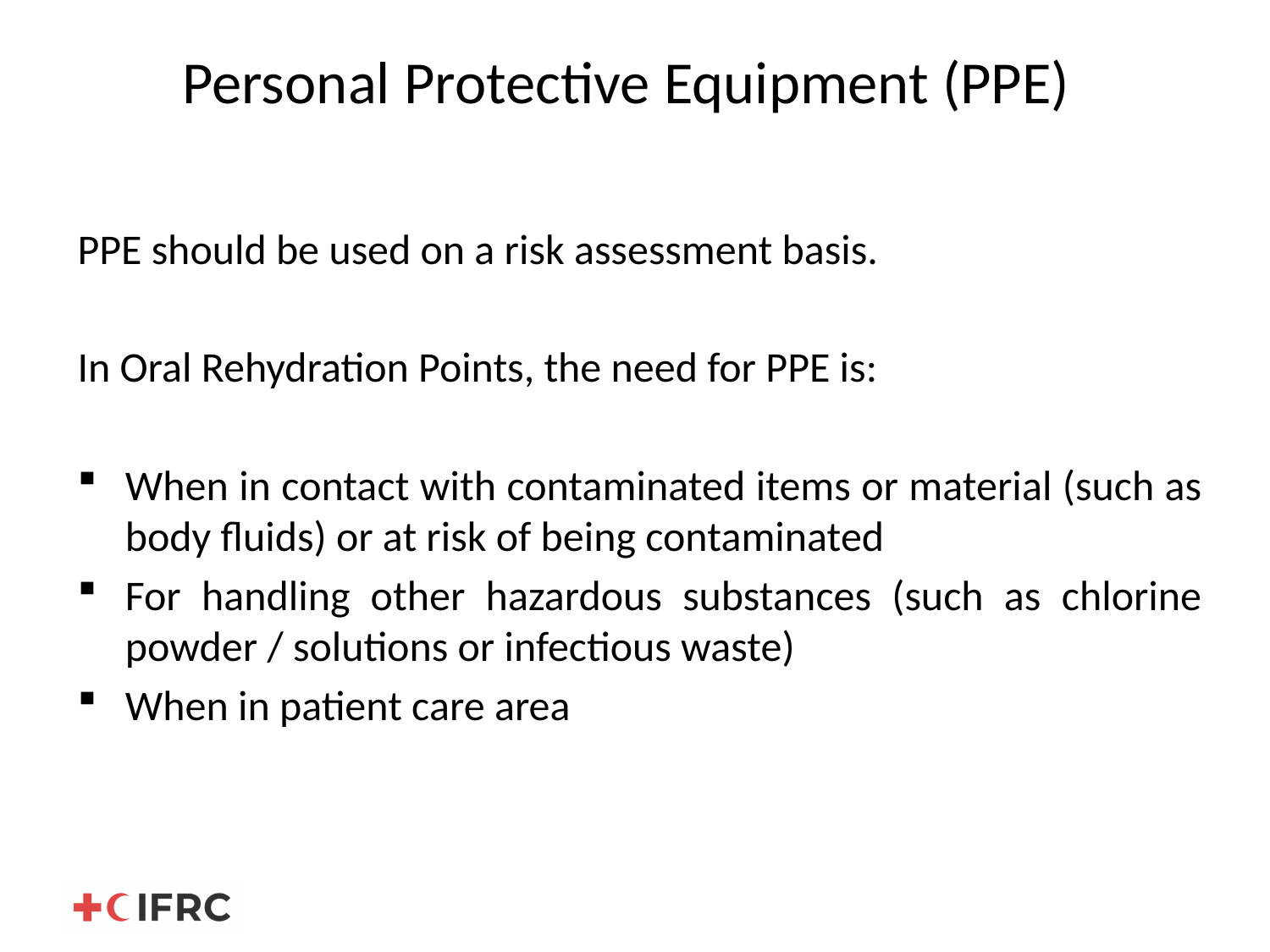

# Personal Protective Equipment (PPE)

PPE should be used on a risk assessment basis.

In Oral Rehydration Points, the need for PPE is:

When in contact with contaminated items or material (such as body fluids) or at risk of being contaminated
For handling other hazardous substances (such as chlorine powder / solutions or infectious waste)
When in patient care area